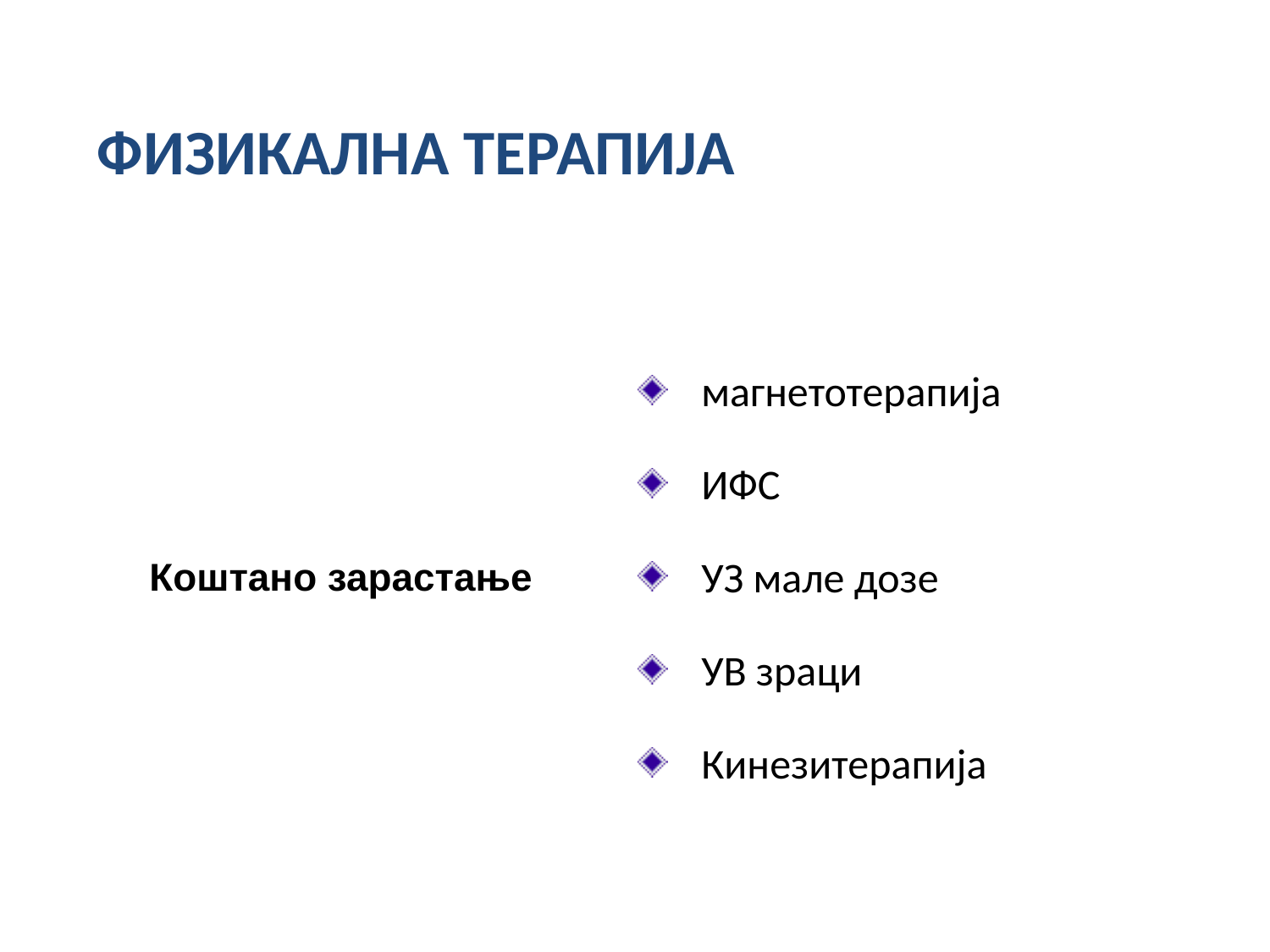

# ФИЗИКАЛНА ТЕРАПИЈА
Коштано зарастање
магнетотерапија
ИФС
УЗ мале дозе
УВ зраци
Кинезитерапија